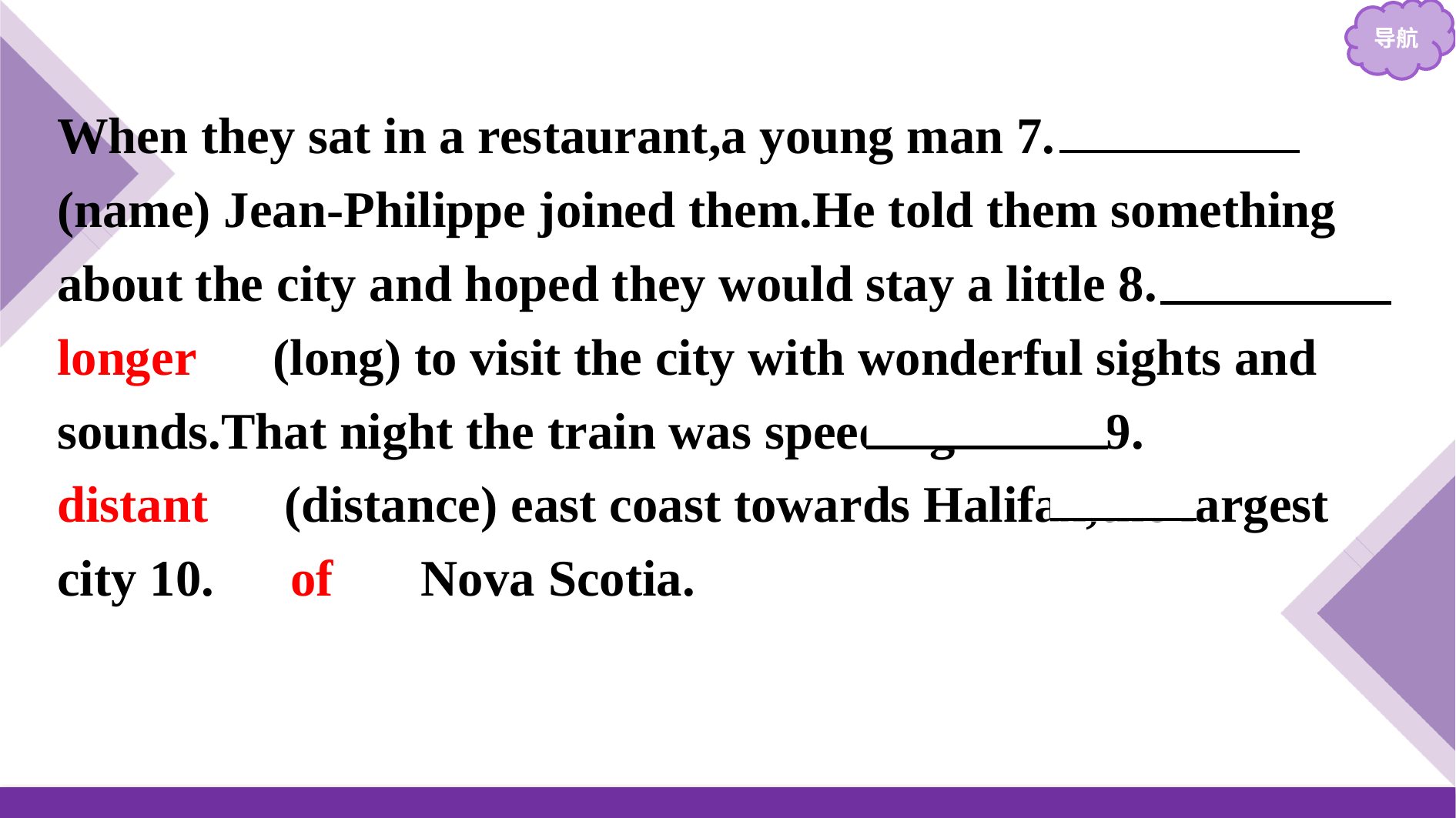

When they sat in a restaurant,a young man 7.　named　(name) Jean-Philippe joined them.He told them something about the city and hoped they would stay a little 8.　longer　(long) to visit the city with wonderful sights and sounds.That night the train was speeding to the 9.　distant　(distance) east coast towards Halifax,the largest city 10.　of　 Nova Scotia.